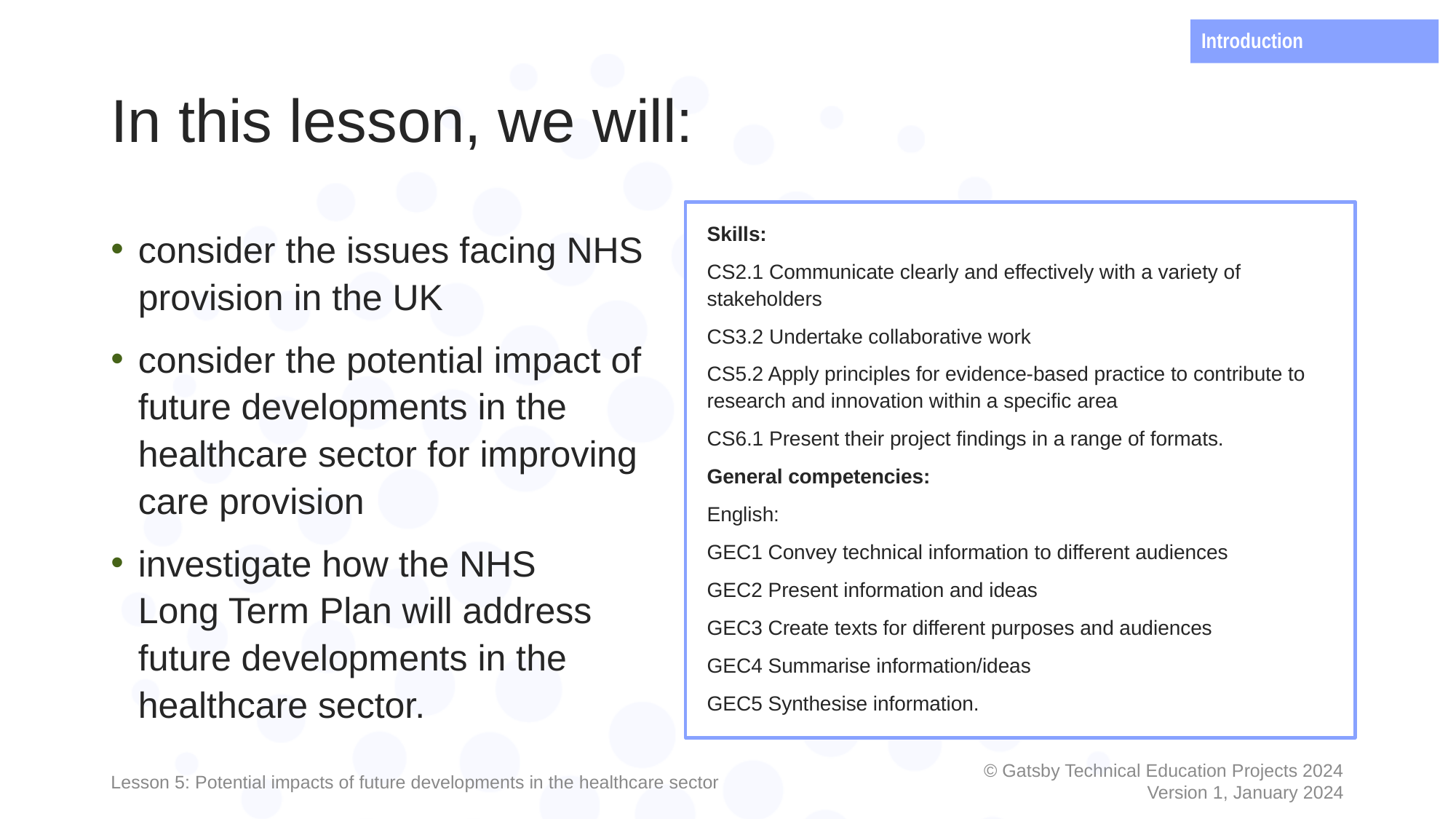

Introduction
# In this lesson, we will:
Skills:
CS2.1 Communicate clearly and effectively with a variety of stakeholders
CS3.2 Undertake collaborative work
CS5.2 Apply principles for evidence-based practice to contribute to research and innovation within a specific area
CS6.1 Present their project findings in a range of formats.
General competencies:
English:
GEC1 Convey technical information to different audiences
GEC2 Present information and ideas
GEC3 Create texts for different purposes and audiences
GEC4 Summarise information/ideas
GEC5 Synthesise information.
consider the issues facing NHS provision in the UK
consider the potential impact of future developments in the healthcare sector for improving care provision
investigate how the NHS
Long Term Plan will address future developments in the healthcare sector.

Lesson 5: Potential impacts of future developments in the healthcare sector